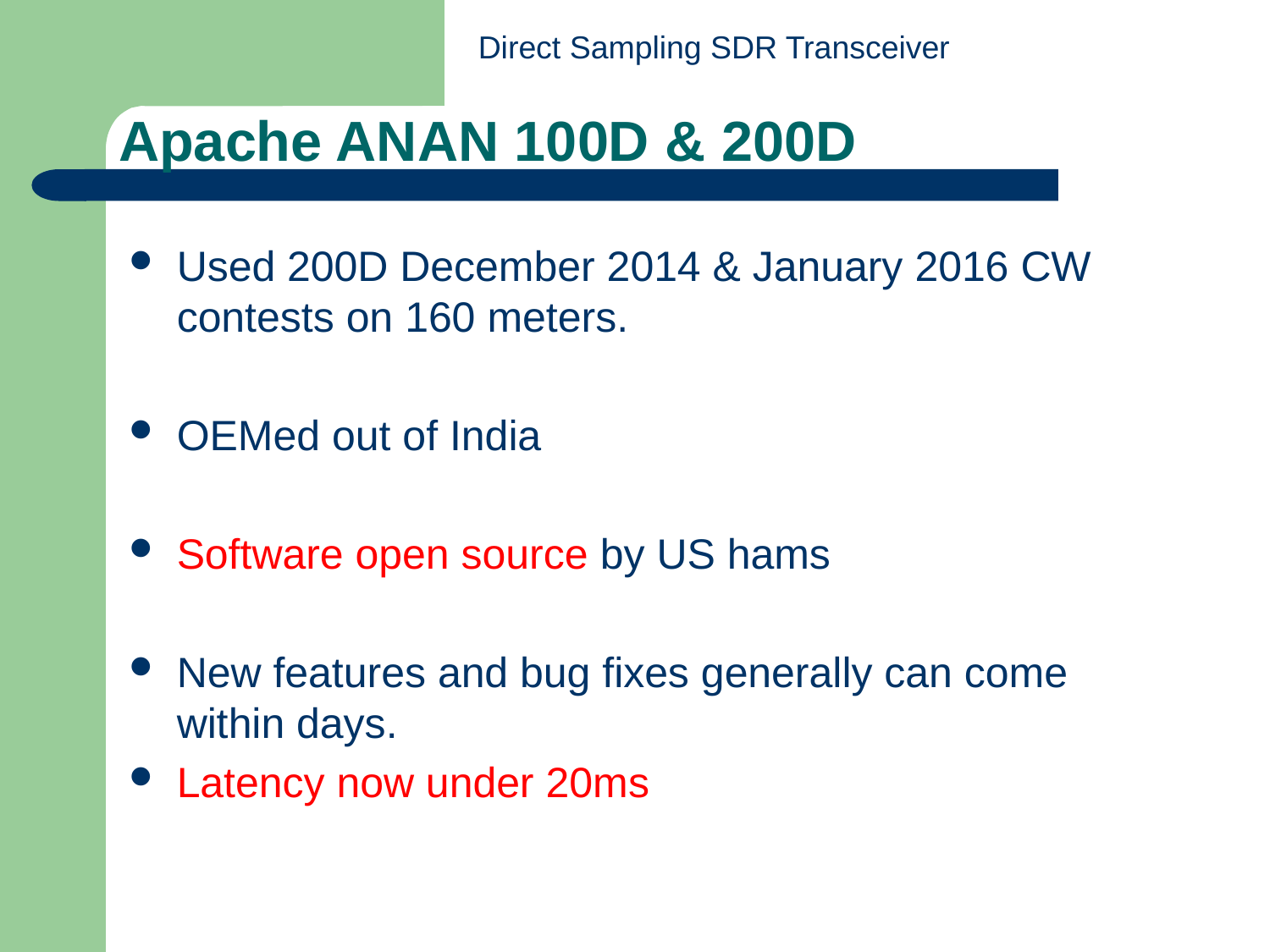

Direct Sampling SDR Transceiver
# Apache ANAN 100D & 200D
Used 200D December 2014 & January 2016 CW contests on 160 meters.

OEMed out of India

Software open source by US hams

New features and bug fixes generally can come within days.
Latency now under 20ms